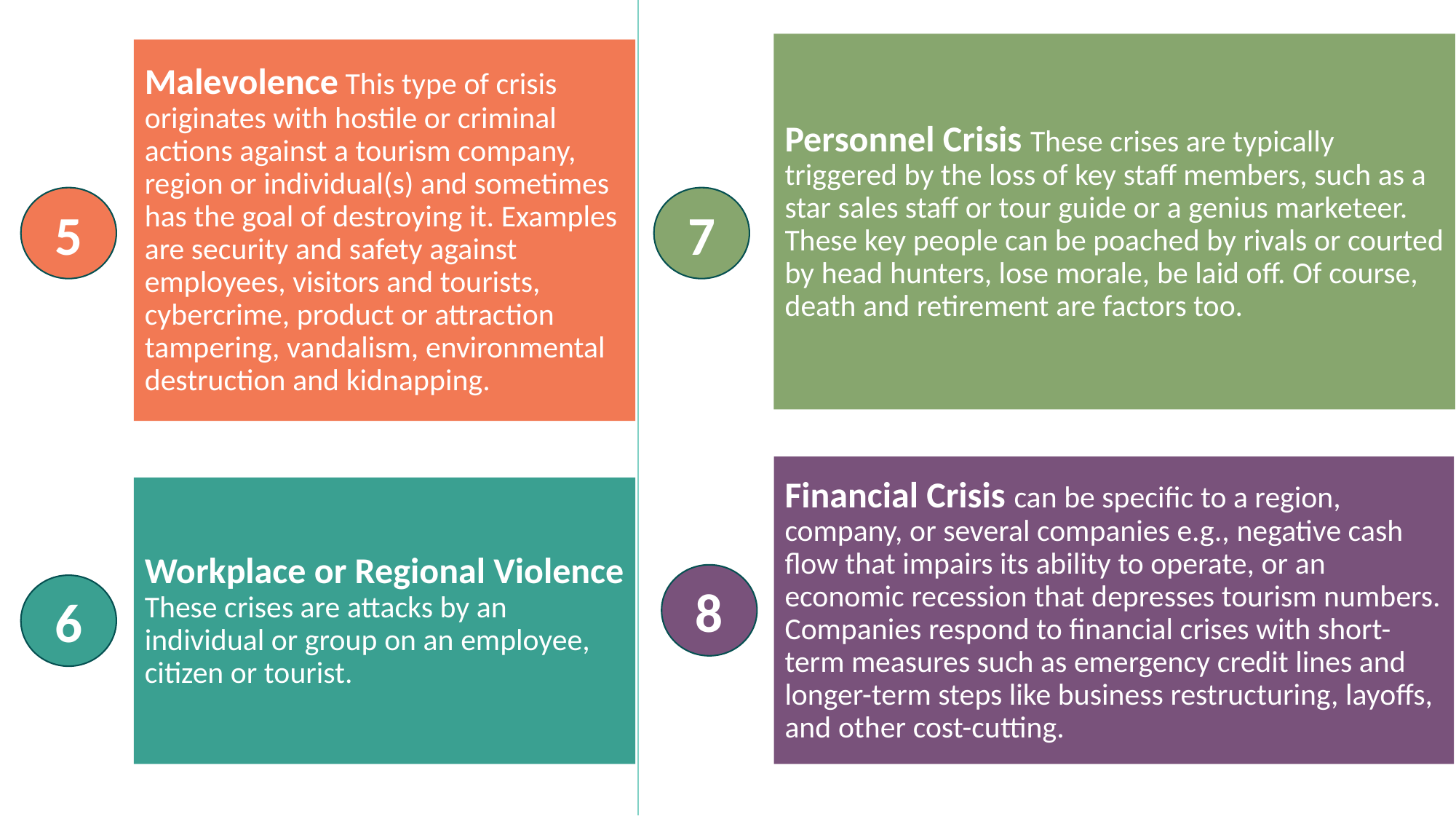

Personnel Crisis These crises are typically triggered by the loss of key staff members, such as a star sales staff or tour guide or a genius marketeer. These key people can be poached by rivals or courted by head hunters, lose morale, be laid off. Of course, death and retirement are factors too.
Malevolence This type of crisis originates with hostile or criminal actions against a tourism company, region or individual(s) and sometimes has the goal of destroying it. Examples are security and safety against employees, visitors and tourists, cybercrime, product or attraction tampering, vandalism, environmental destruction and kidnapping.
5
7
Financial Crisis can be specific to a region, company, or several companies e.g., negative cash flow that impairs its ability to operate, or an economic recession that depresses tourism numbers. Companies respond to financial crises with short-term measures such as emergency credit lines and longer-term steps like business restructuring, layoffs, and other cost-cutting.
Workplace or Regional Violence These crises are attacks by an individual or group on an employee, citizen or tourist.
8
6